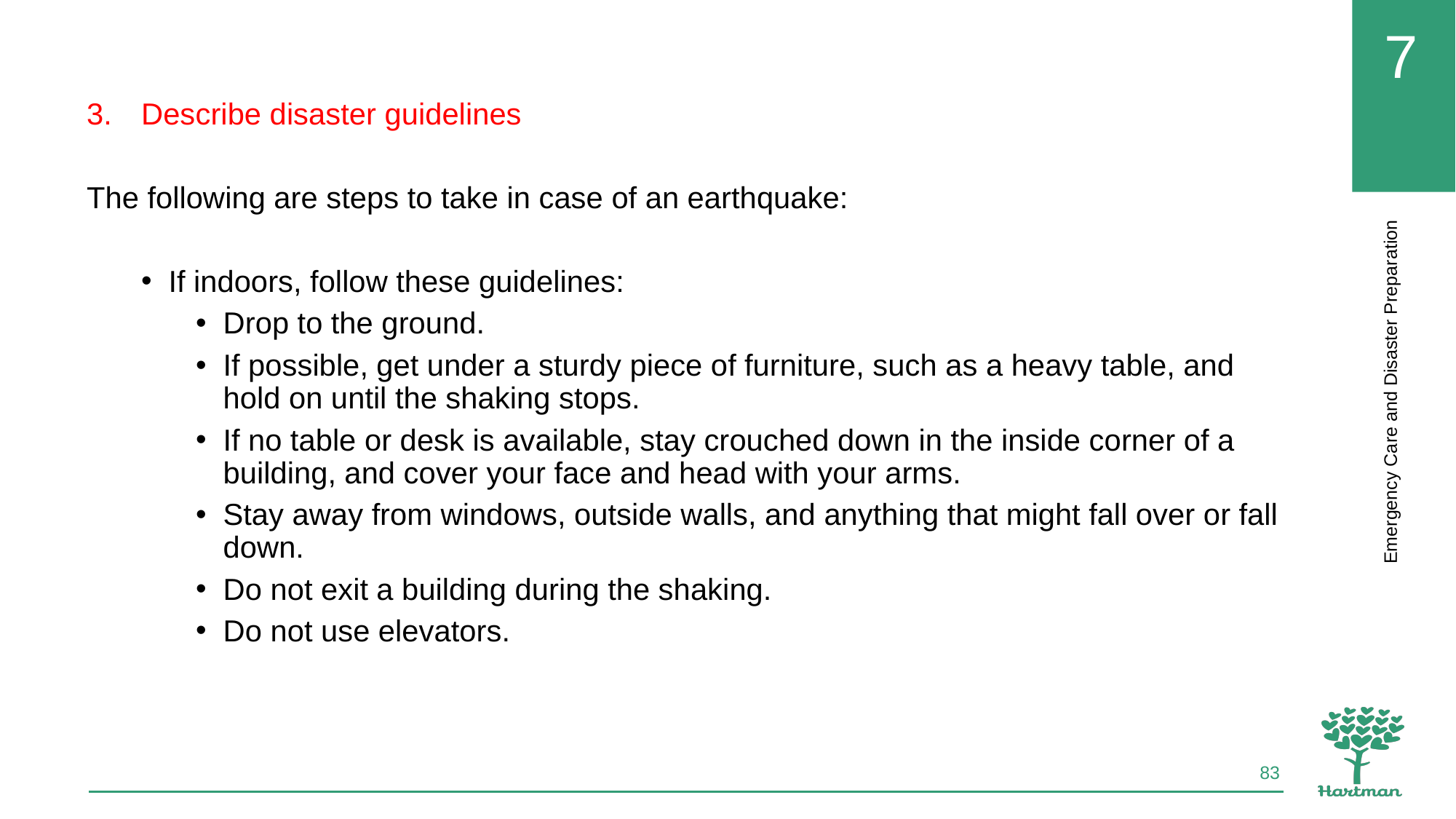

Describe disaster guidelines

The following are steps to take in case of an earthquake:

If indoors, follow these guidelines:
Drop to the ground.
If possible, get under a sturdy piece of furniture, such as a heavy table, and hold on until the shaking stops.
If no table or desk is available, stay crouched down in the inside corner of a building, and cover your face and head with your arms.
Stay away from windows, outside walls, and anything that might fall over or fall down.
Do not exit a building during the shaking.
Do not use elevators.

83